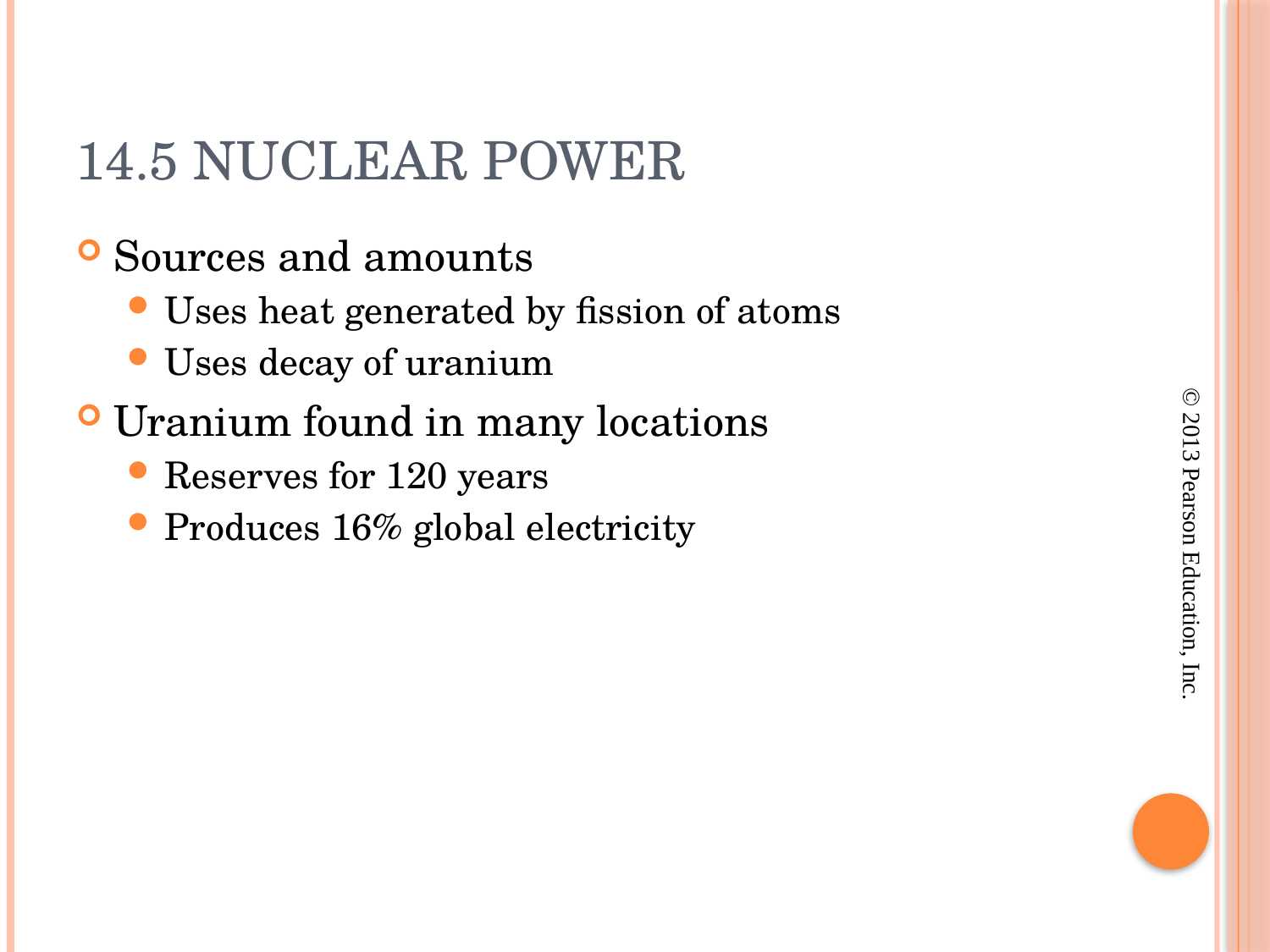

# 14.5 Nuclear Power
Sources and amounts
Uses heat generated by fission of atoms
Uses decay of uranium
Uranium found in many locations
Reserves for 120 years
Produces 16% global electricity
© 2013 Pearson Education, Inc.